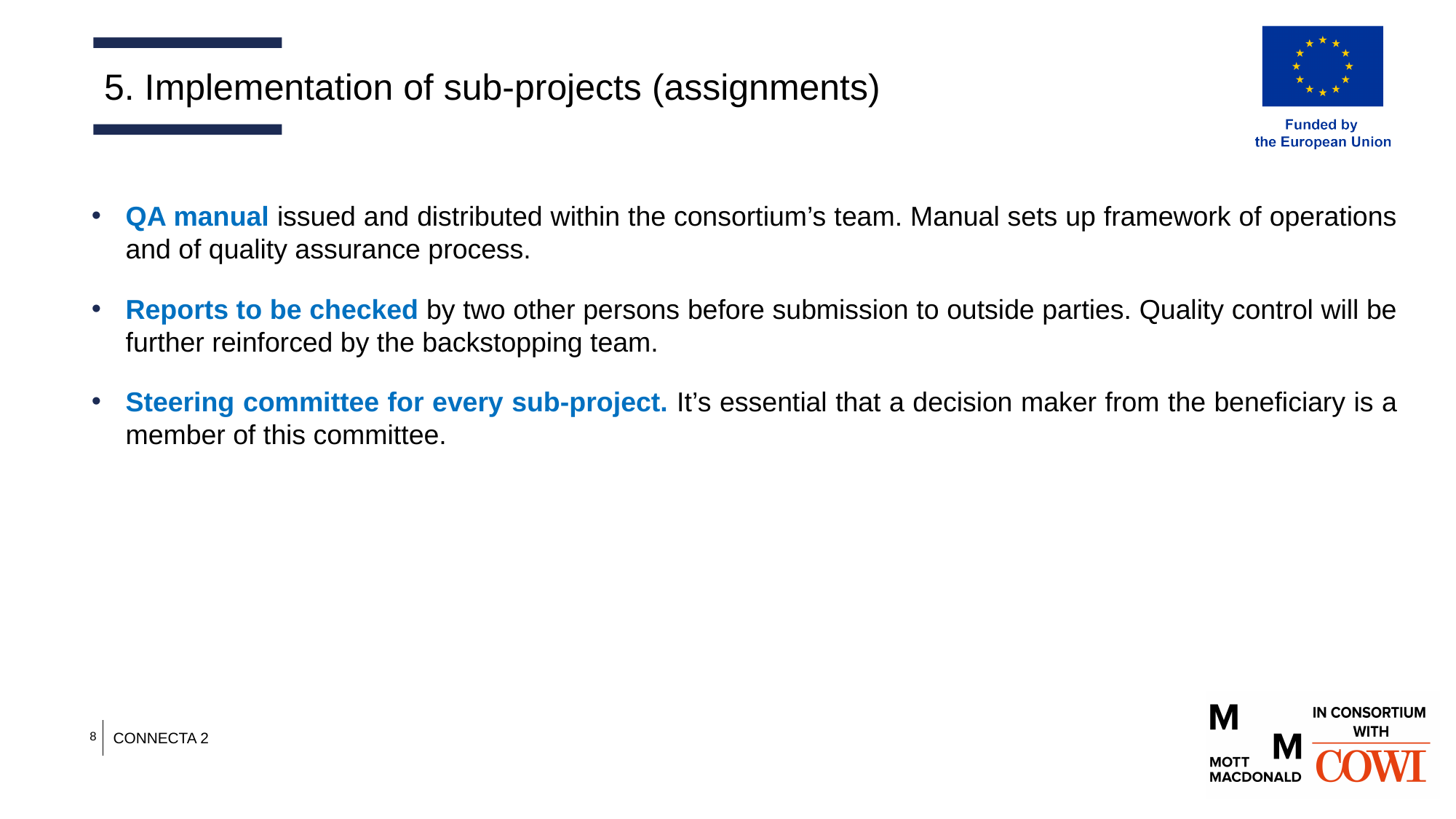

5. Implementation of sub-projects (assignments)
QA manual issued and distributed within the consortium’s team. Manual sets up framework of operations and of quality assurance process.
Reports to be checked by two other persons before submission to outside parties. Quality control will be further reinforced by the backstopping team.
Steering committee for every sub-project. It’s essential that a decision maker from the beneficiary is a member of this committee.

8
CONNECTA 2